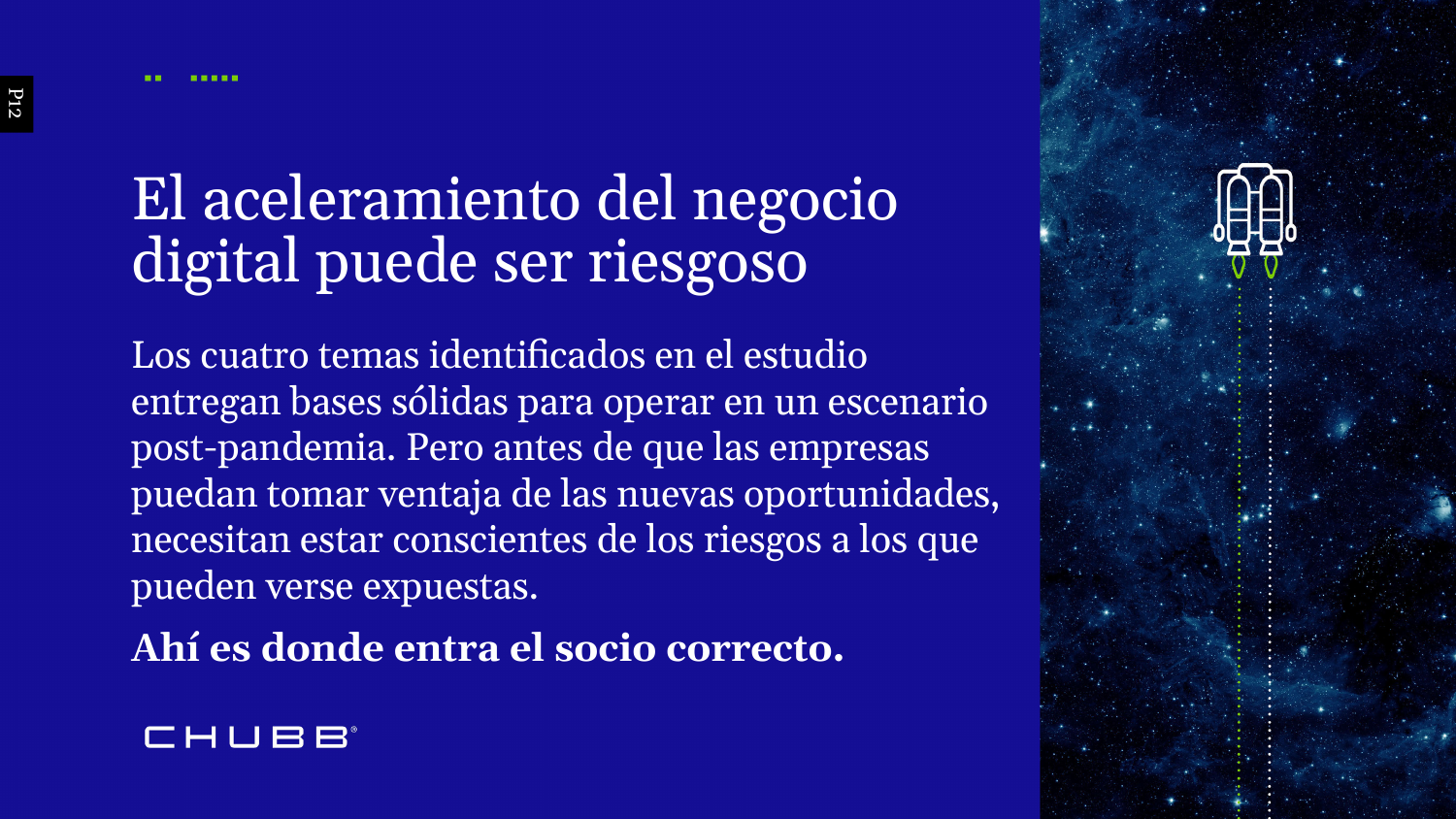

P12
El aceleramiento del negocio digital puede ser riesgoso
Los cuatro temas identificados en el estudio entregan bases sólidas para operar en un escenario post-pandemia. Pero antes de que las empresas puedan tomar ventaja de las nuevas oportunidades, necesitan estar conscientes de los riesgos a los que pueden verse expuestas.
Ahí es donde entra el socio correcto.